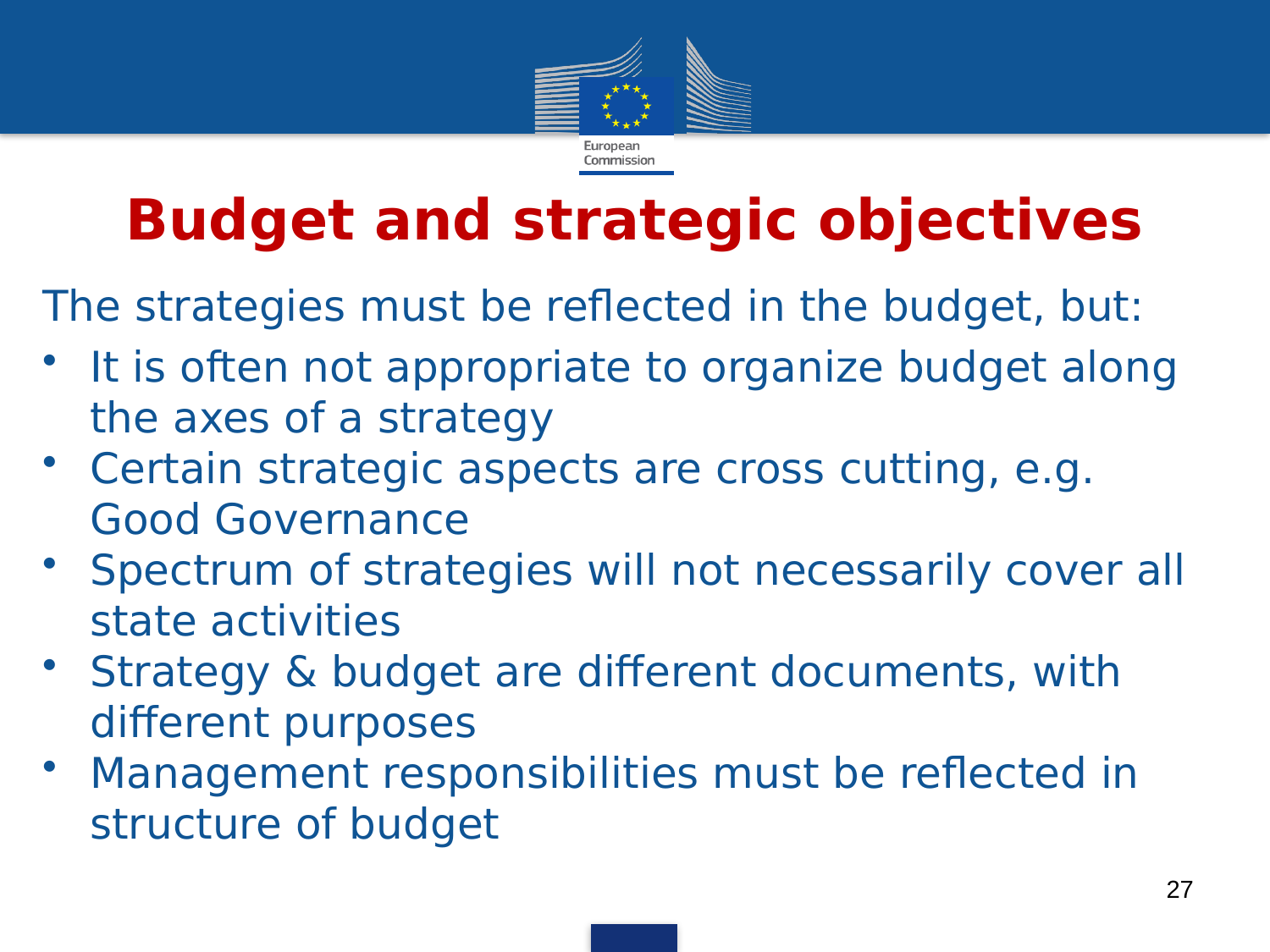

Budget and strategic objectives
The strategies must be reflected in the budget, but:
It is often not appropriate to organize budget along the axes of a strategy
Certain strategic aspects are cross cutting, e.g. Good Governance
Spectrum of strategies will not necessarily cover all state activities
Strategy & budget are different documents, with different purposes
Management responsibilities must be reflected in structure of budget
27